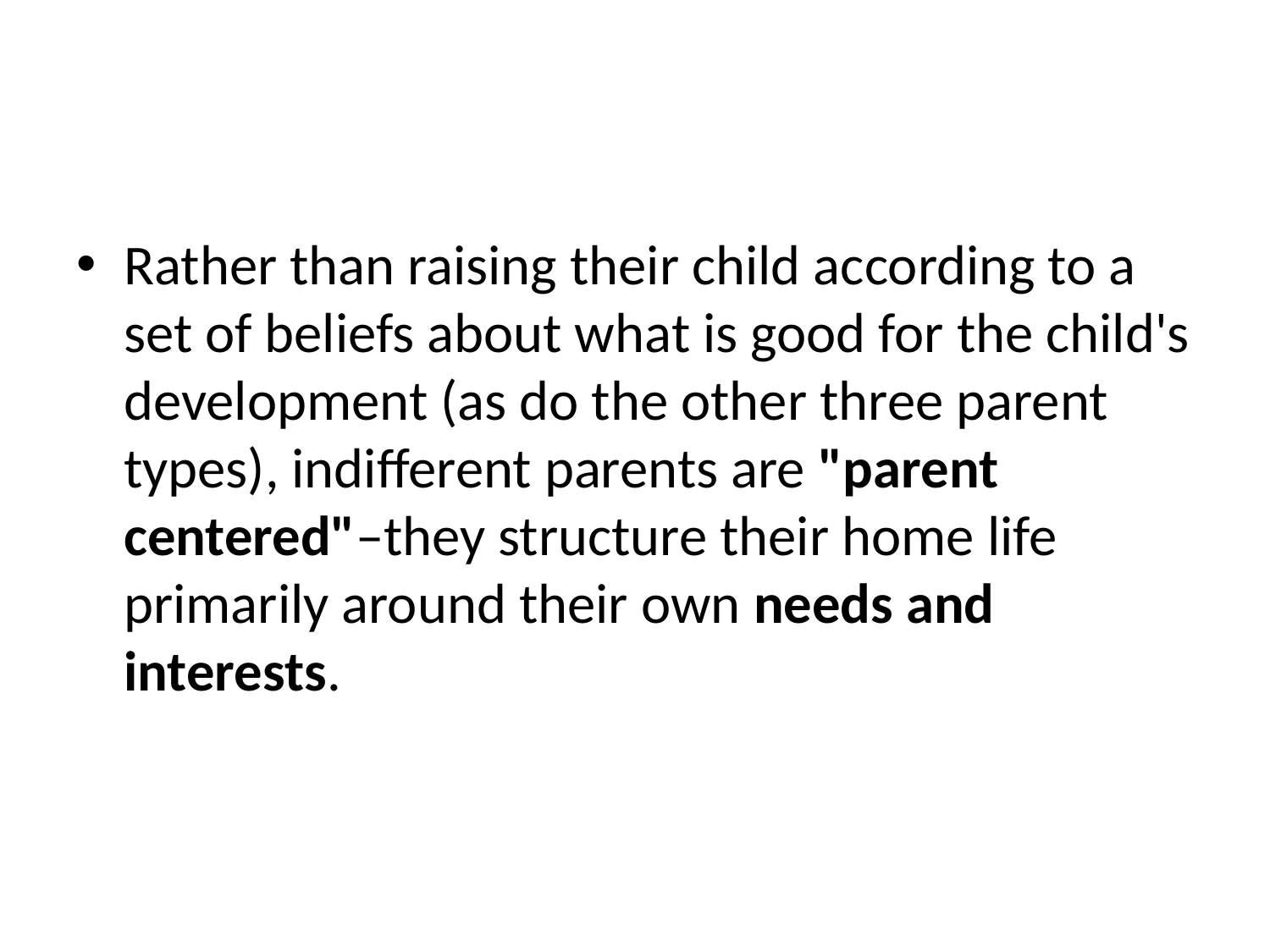

#
Rather than raising their child according to a set of beliefs about what is good for the child's development (as do the other three parent types), indifferent parents are "parent centered"–they structure their home life primarily around their own needs and interests.